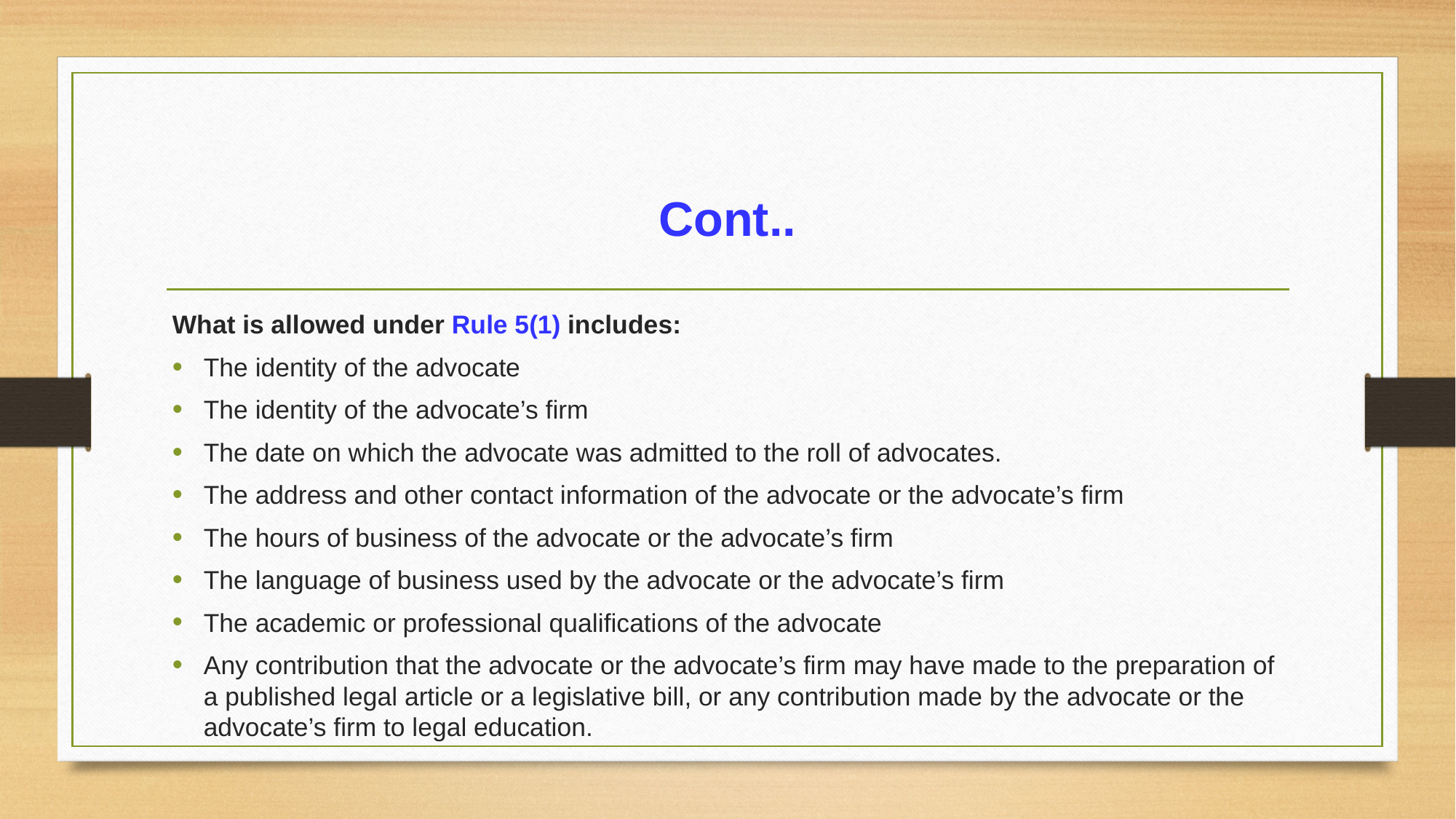

# Cont..
What is allowed under Rule 5(1) includes:
The identity of the advocate
The identity of the advocate’s firm
The date on which the advocate was admitted to the roll of advocates.
The address and other contact information of the advocate or the advocate’s firm
The hours of business of the advocate or the advocate’s firm
The language of business used by the advocate or the advocate’s firm
The academic or professional qualifications of the advocate
Any contribution that the advocate or the advocate’s firm may have made to the preparation of a published legal article or a legislative bill, or any contribution made by the advocate or the advocate’s firm to legal education.